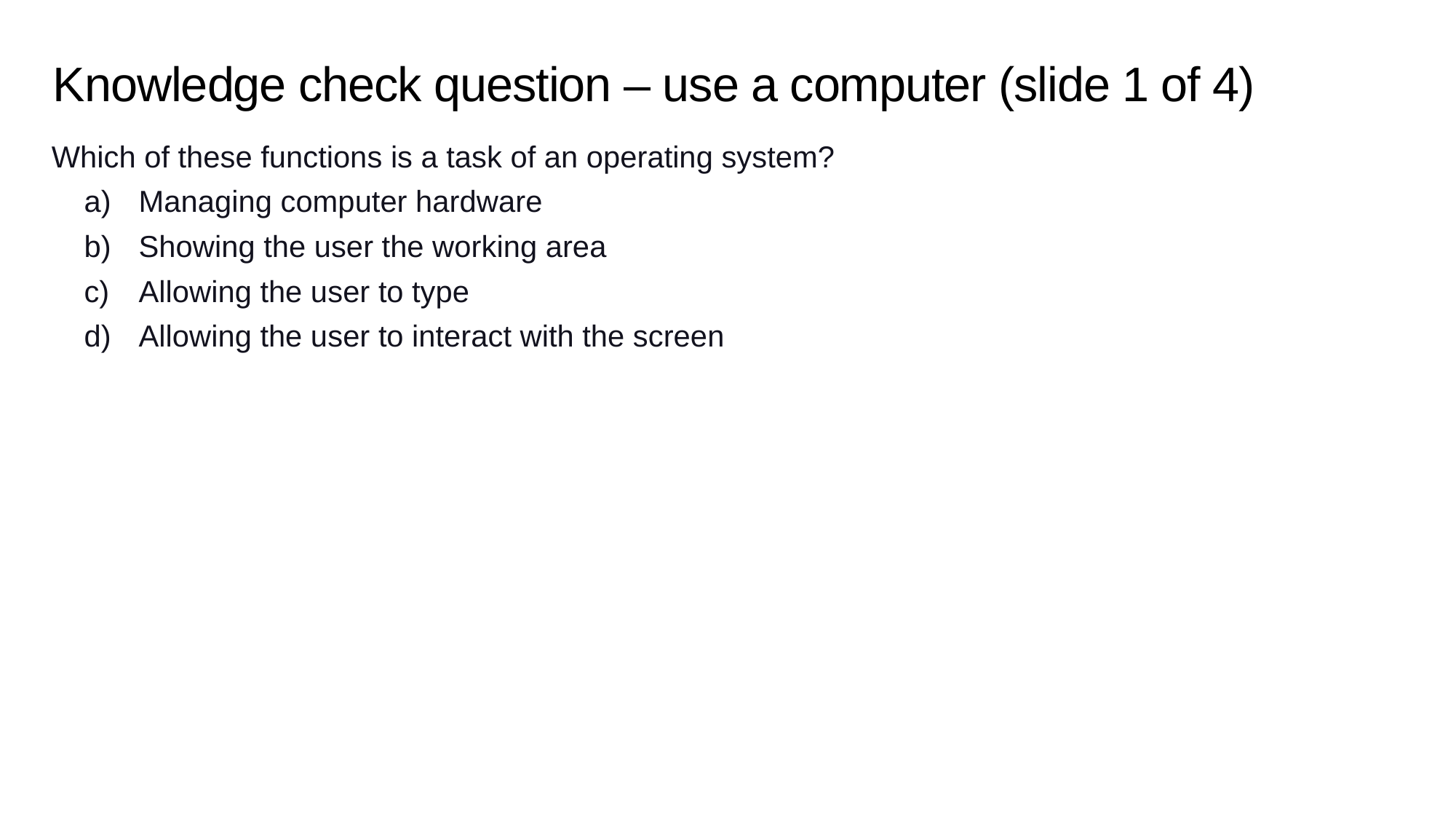

# Knowledge check question – use a computer (slide 1 of 4)
Which of these functions is a task of an operating system?
Managing computer hardware
Showing the user the working area
Allowing the user to type
Allowing the user to interact with the screen